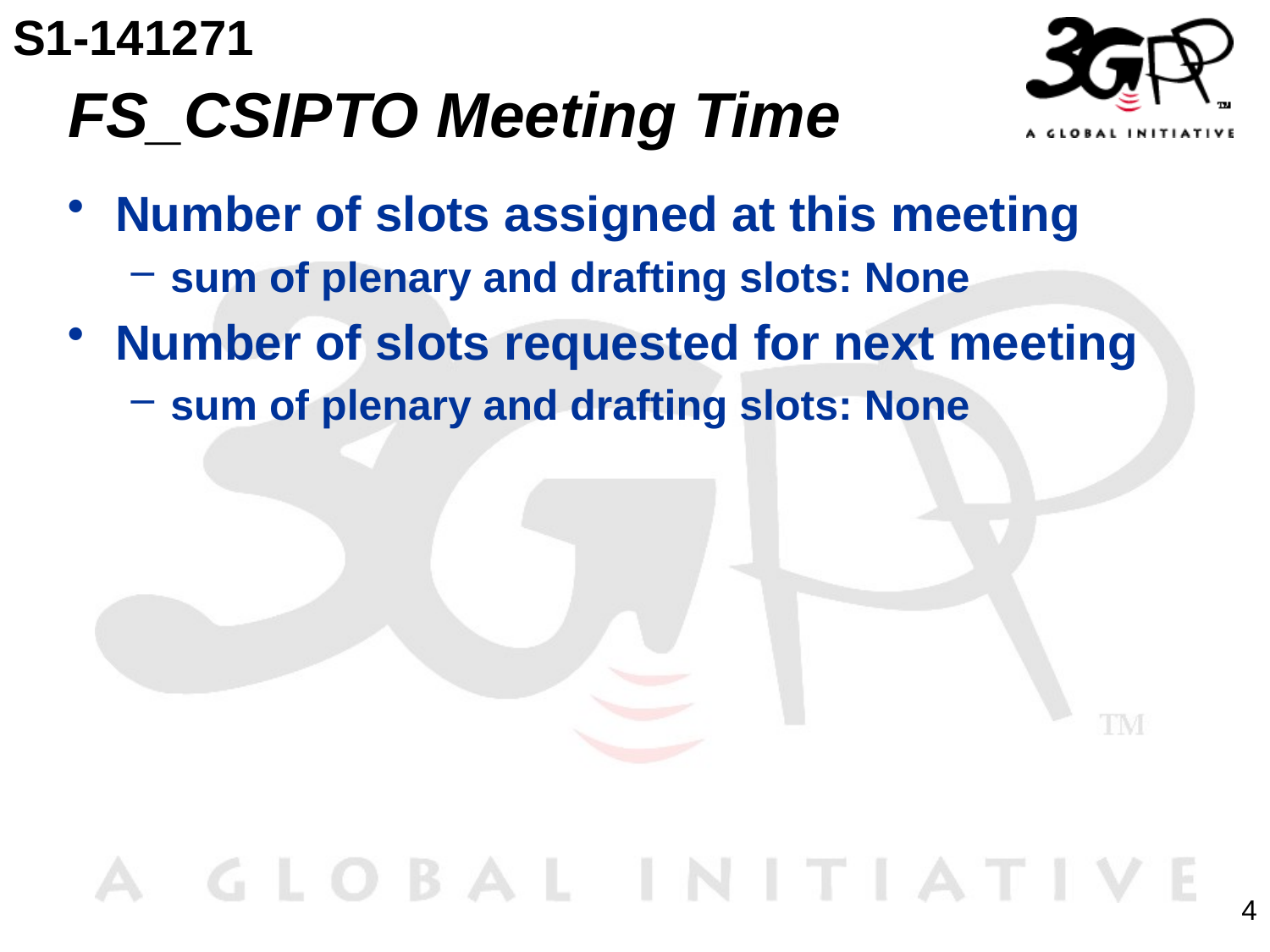

S1-141271
# FS_CSIPTO Meeting Time
Number of slots assigned at this meeting
sum of plenary and drafting slots: None
Number of slots requested for next meeting
sum of plenary and drafting slots: None
4